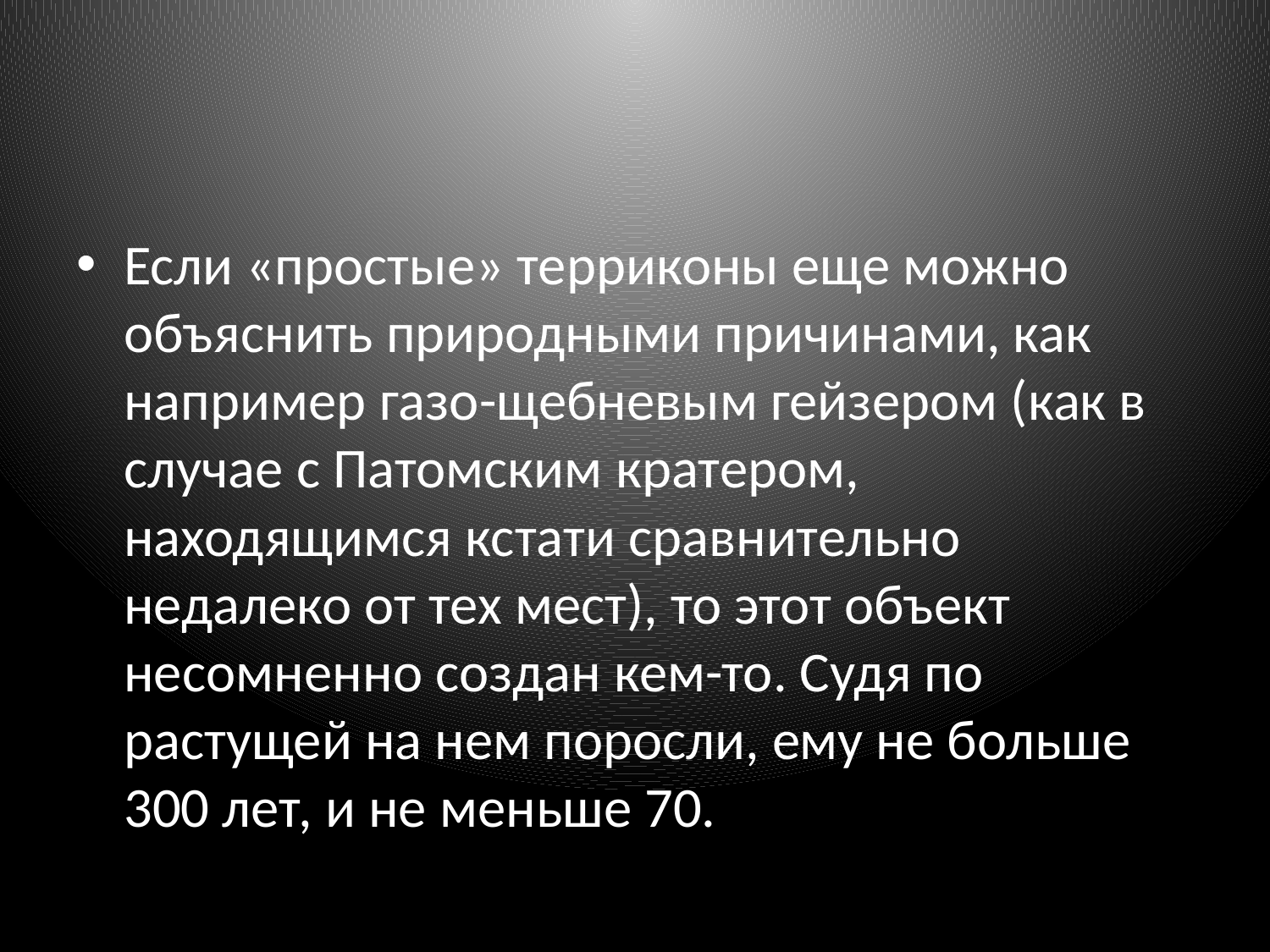

#
Если «простые» терриконы еще можно объяснить природными причинами, как например газо-щебневым гейзером (как в случае с Патомским кратером, находящимся кстати сравнительно недалеко от тех мест), то этот объект несомненно создан кем-то. Судя по растущей на нем поросли, ему не больше 300 лет, и не меньше 70.